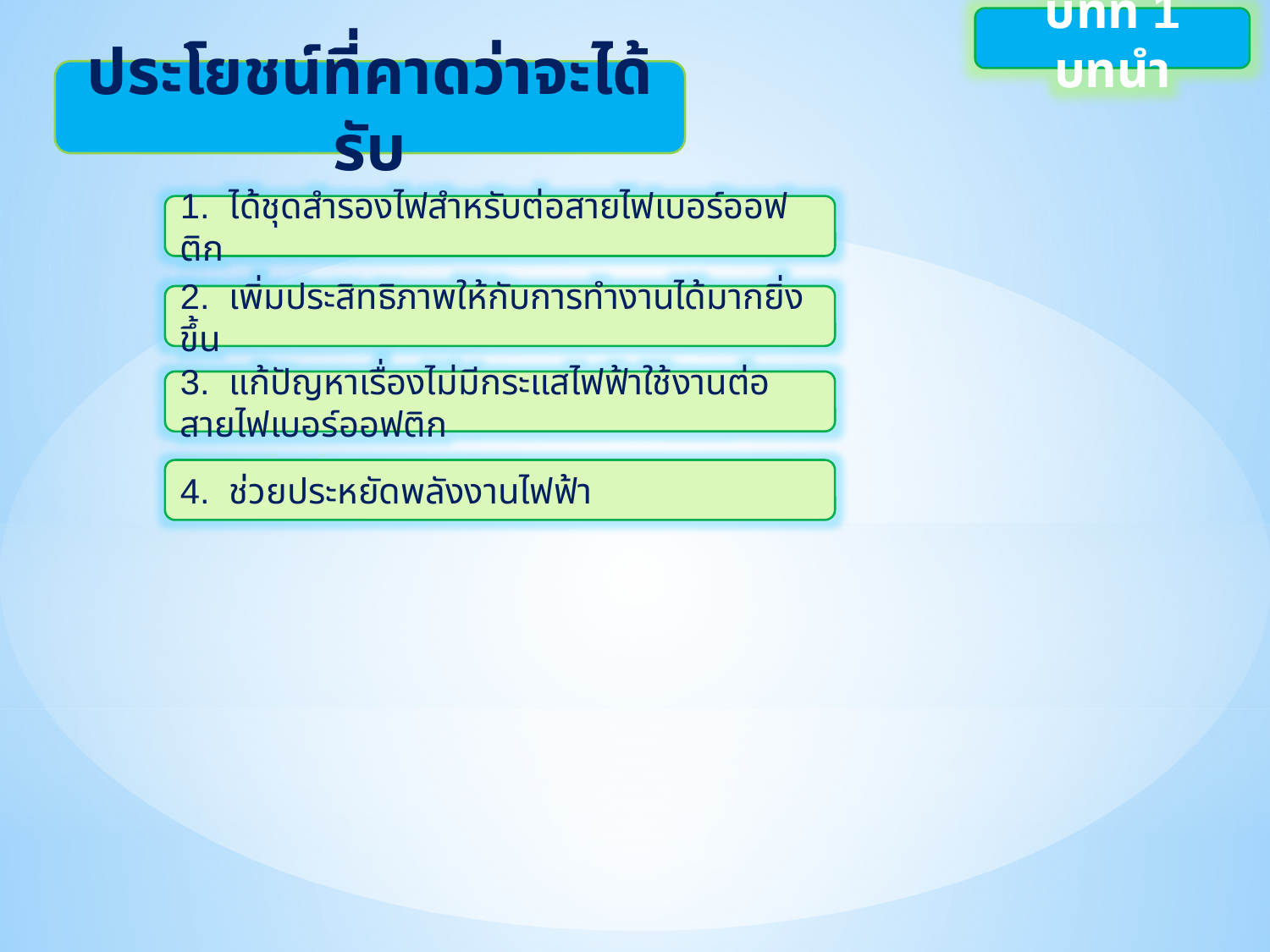

บทที่ 1 บทนำ
ประโยชน์ที่คาดว่าจะได้รับ
1.  ได้ชุดสำรองไฟสำหรับต่อสายไฟเบอร์ออฟติก
2.  เพิ่มประสิทธิภาพให้กับการทำงานได้มากยิ่งขึ้น
3.  แก้ปัญหาเรื่องไม่มีกระแสไฟฟ้าใช้งานต่อสายไฟเบอร์ออฟติก
4.  ช่วยประหยัดพลังงานไฟฟ้า